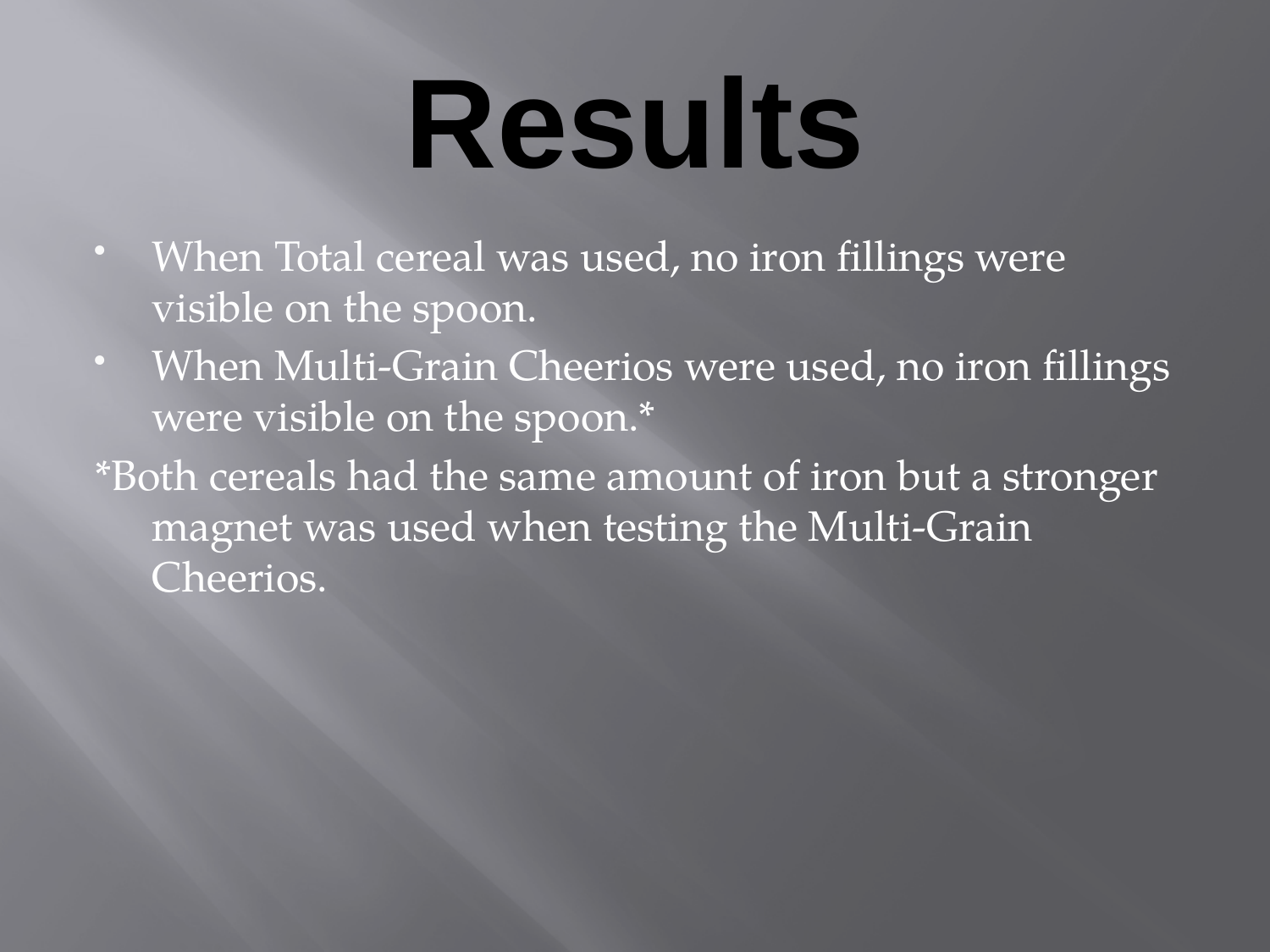

# Results
When Total cereal was used, no iron fillings were visible on the spoon.
When Multi-Grain Cheerios were used, no iron fillings were visible on the spoon.*
*Both cereals had the same amount of iron but a stronger magnet was used when testing the Multi-Grain Cheerios.